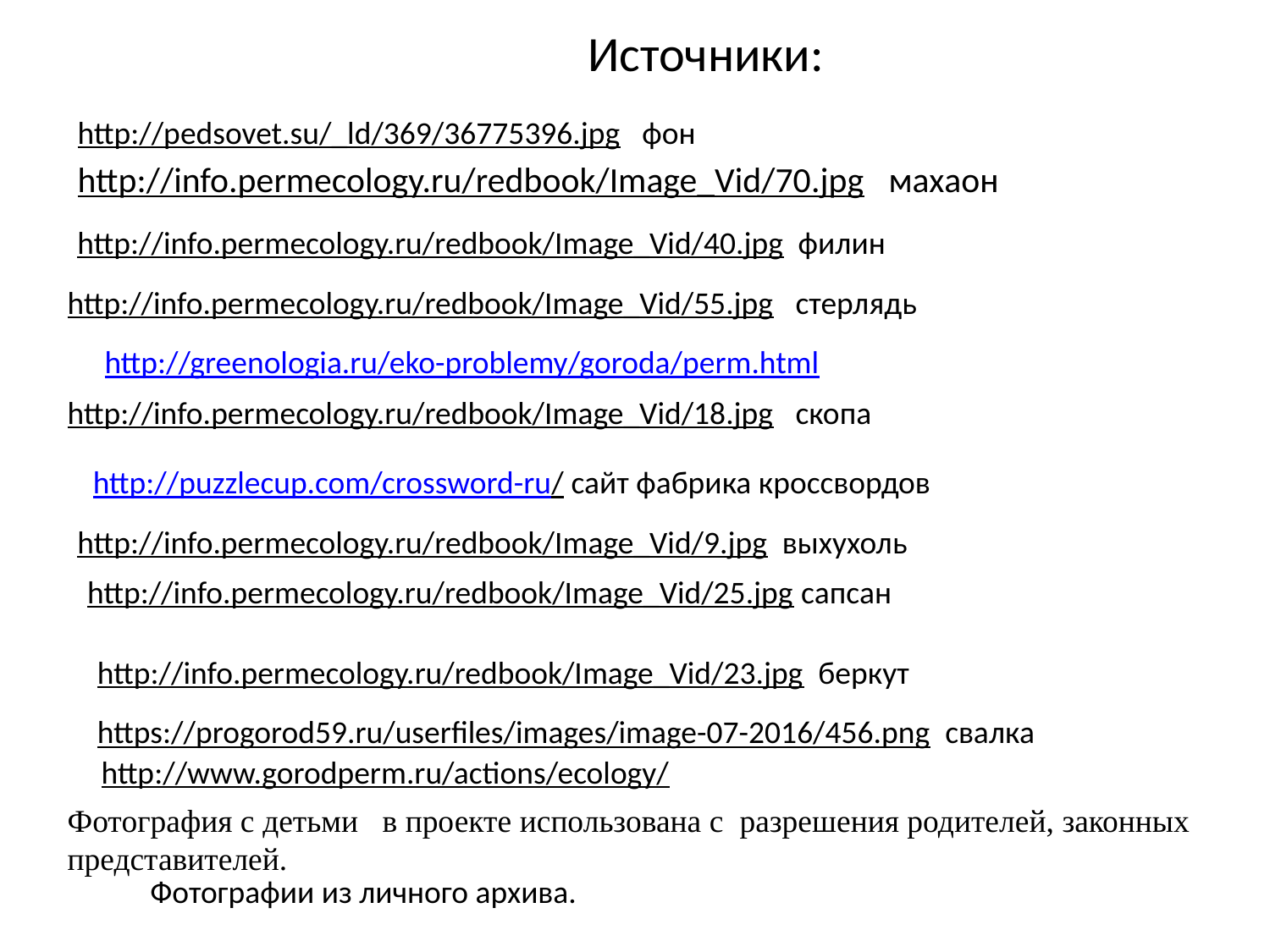

# Источники:
http://pedsovet.su/_ld/369/36775396.jpg   фон
http://info.permecology.ru/redbook/Image_Vid/70.jpg   махаон
http://info.permecology.ru/redbook/Image_Vid/40.jpg  филин
http://info.permecology.ru/redbook/Image_Vid/55.jpg   стерлядь
 http://greenologia.ru/eko-problemy/goroda/perm.html
http://info.permecology.ru/redbook/Image_Vid/18.jpg   скопа
http://puzzlecup.com/crossword-ru/ сайт фабрика кроссвордов
http://info.permecology.ru/redbook/Image_Vid/9.jpg  выхухоль
http://info.permecology.ru/redbook/Image_Vid/25.jpg сапсан
http://info.permecology.ru/redbook/Image_Vid/23.jpg  беркут
https://progorod59.ru/userfiles/images/image-07-2016/456.png  свалка
http://www.gorodperm.ru/actions/ecology/

Фотография с детьми   в проекте использована с  разрешения родителей, законных представителей.
Фотографии из личного архива.